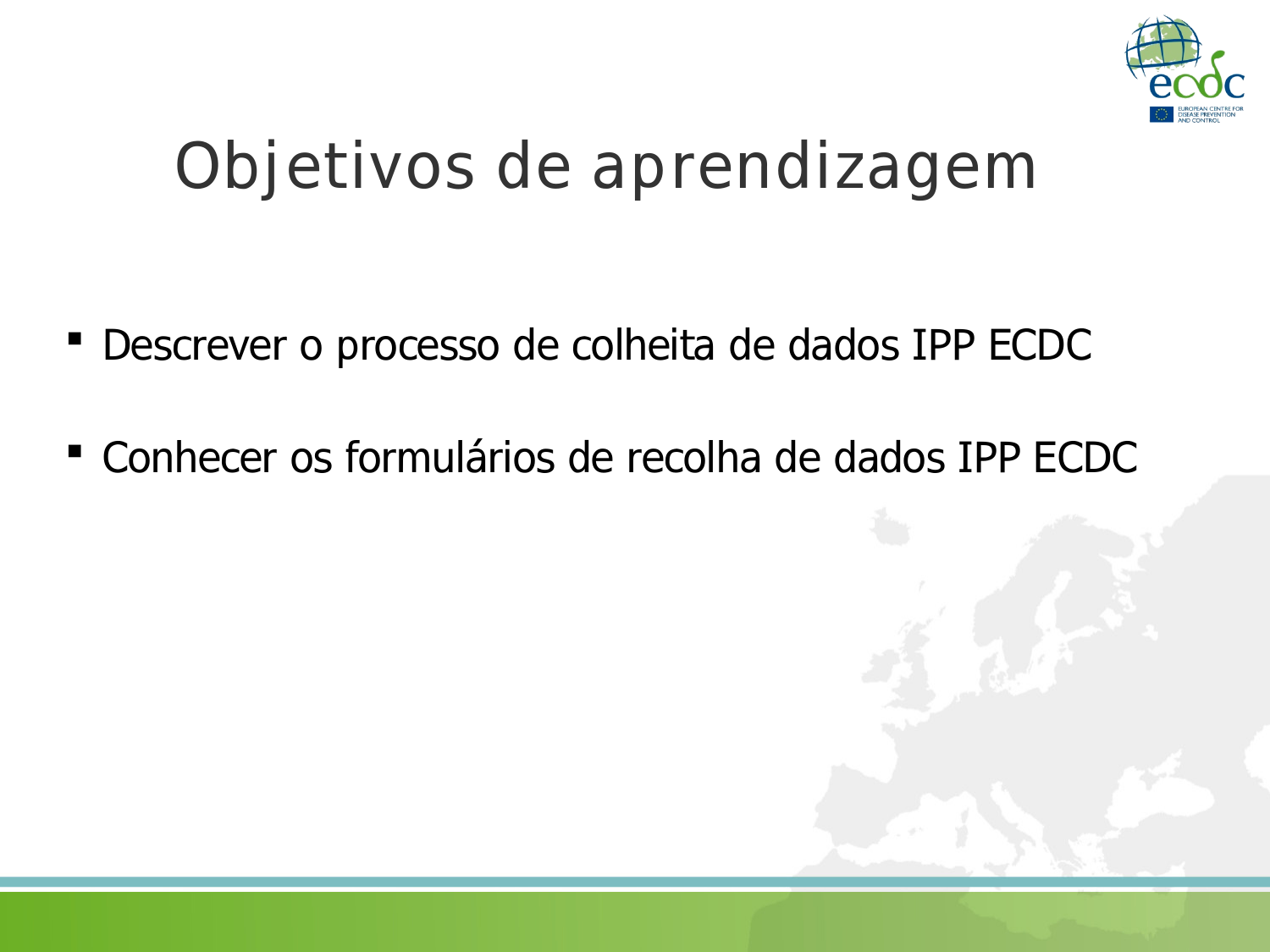

# Objetivos de aprendizagem
Descrever o processo de colheita de dados IPP ECDC

Conhecer os formulários de recolha de dados IPP ECDC